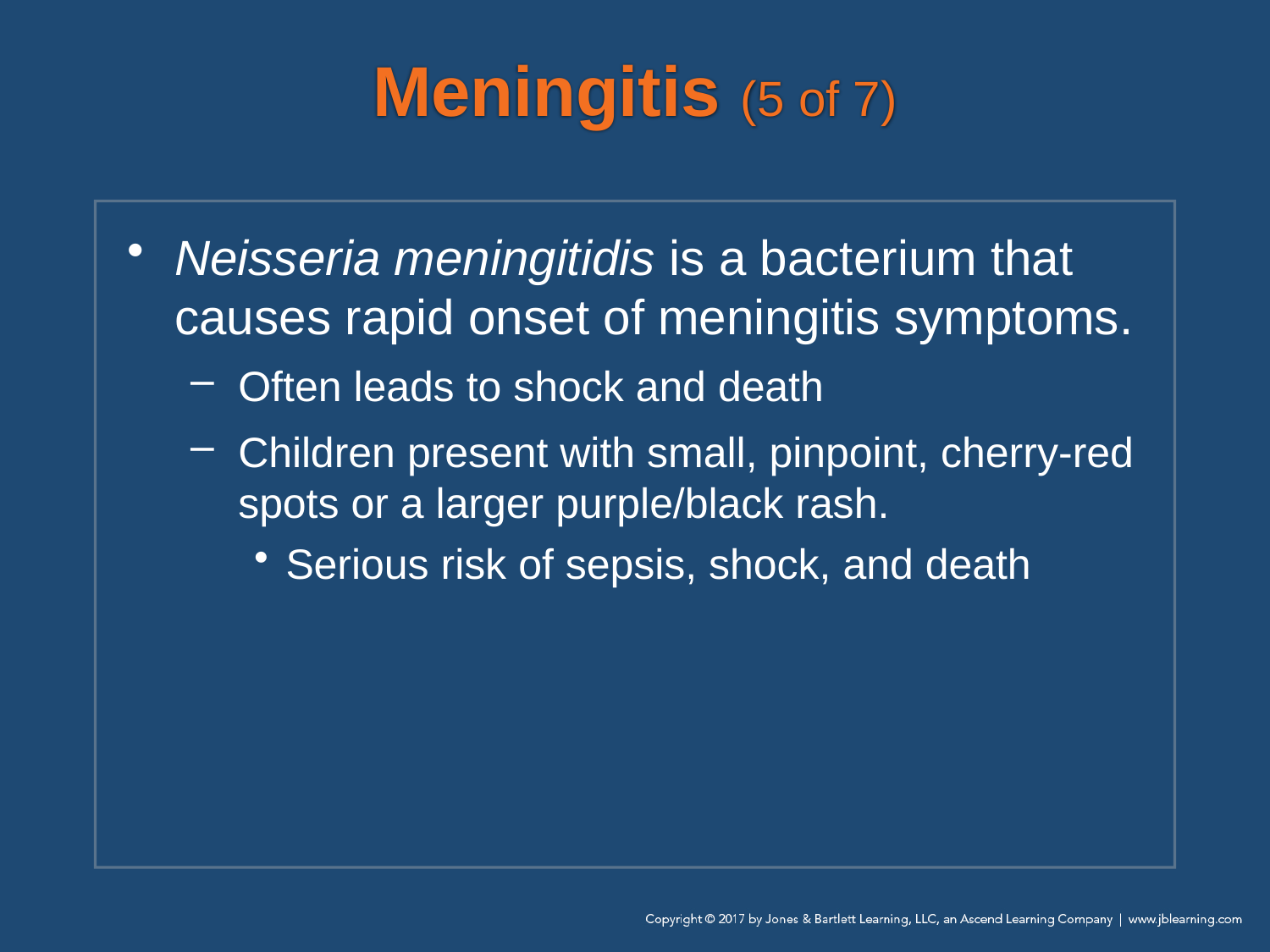

# Meningitis (5 of 7)
Neisseria meningitidis is a bacterium that causes rapid onset of meningitis symptoms.
Often leads to shock and death
Children present with small, pinpoint, cherry-red spots or a larger purple/black rash.
Serious risk of sepsis, shock, and death